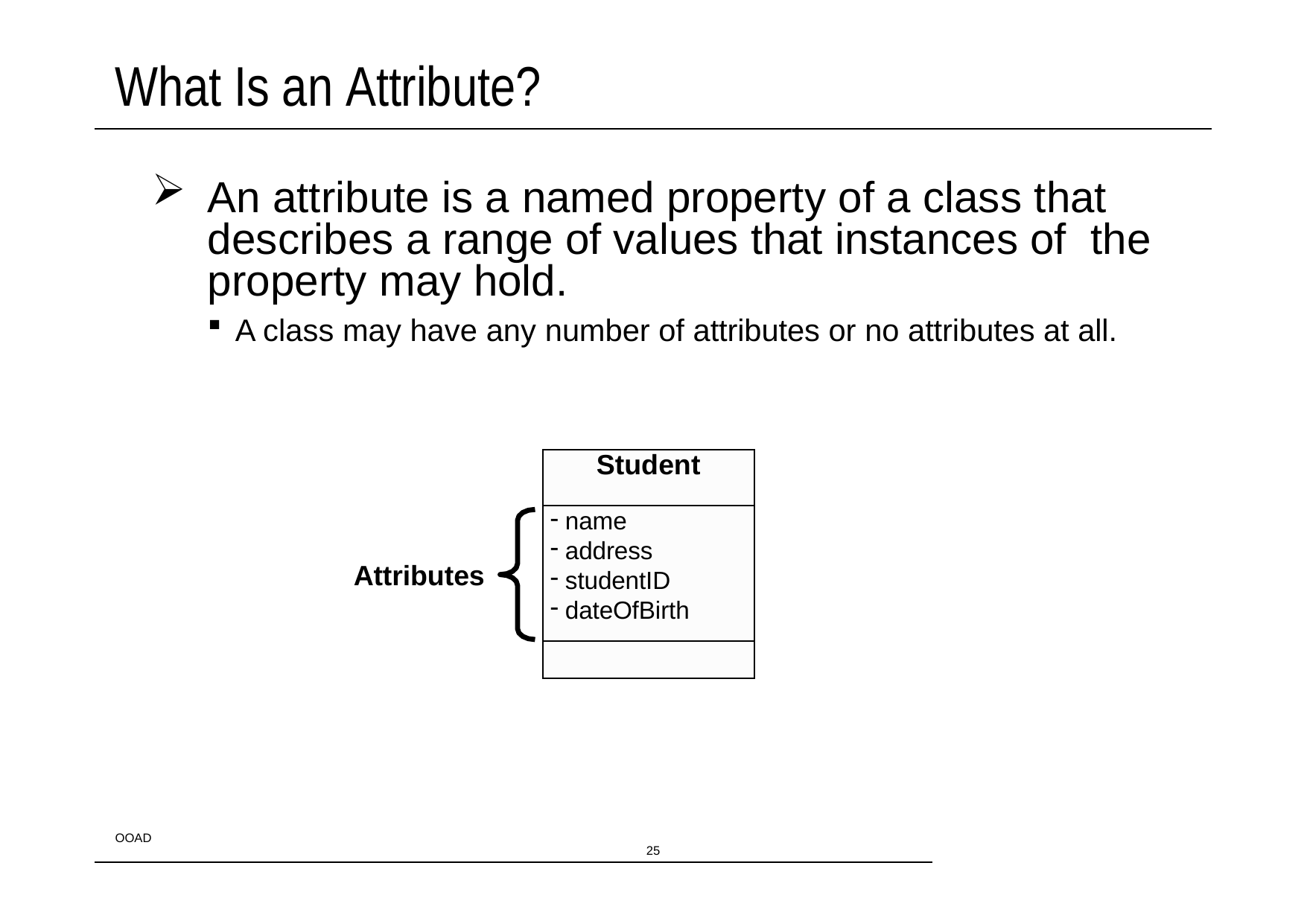

# What Is an Attribute?
An attribute is a named property of a class that  describes a range of values that instances of  the property may hold.
A class may have any number of attributes or no attributes at all.
| Student |
| --- |
| name address studentID dateOfBirth |
|  |

Attributes
OOAD
25